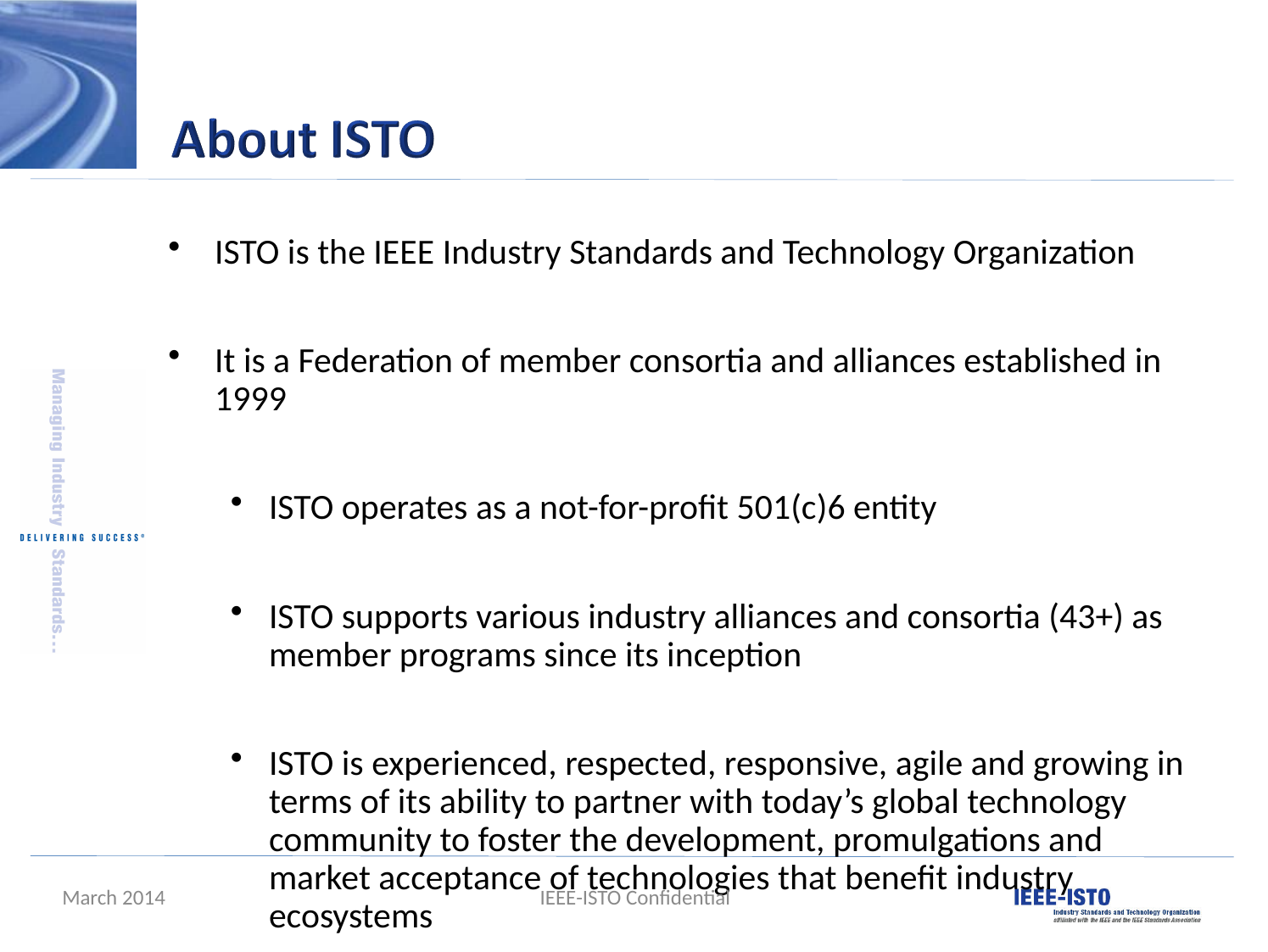

# ISTO is the IEEE Industry Standards and Technology Organization
It is a Federation of member consortia and alliances established in 1999
ISTO operates as a not-for-profit 501(c)6 entity
ISTO supports various industry alliances and consortia (43+) as member programs since its inception
ISTO is experienced, respected, responsive, agile and growing in terms of its ability to partner with today’s global technology community to foster the development, promulgations and market acceptance of technologies that benefit industry ecosystems
ISTO is committed to promoting technologies, serving as a silent partner while assuring member satisfaction
March 2014
IEEE-ISTO Confidential